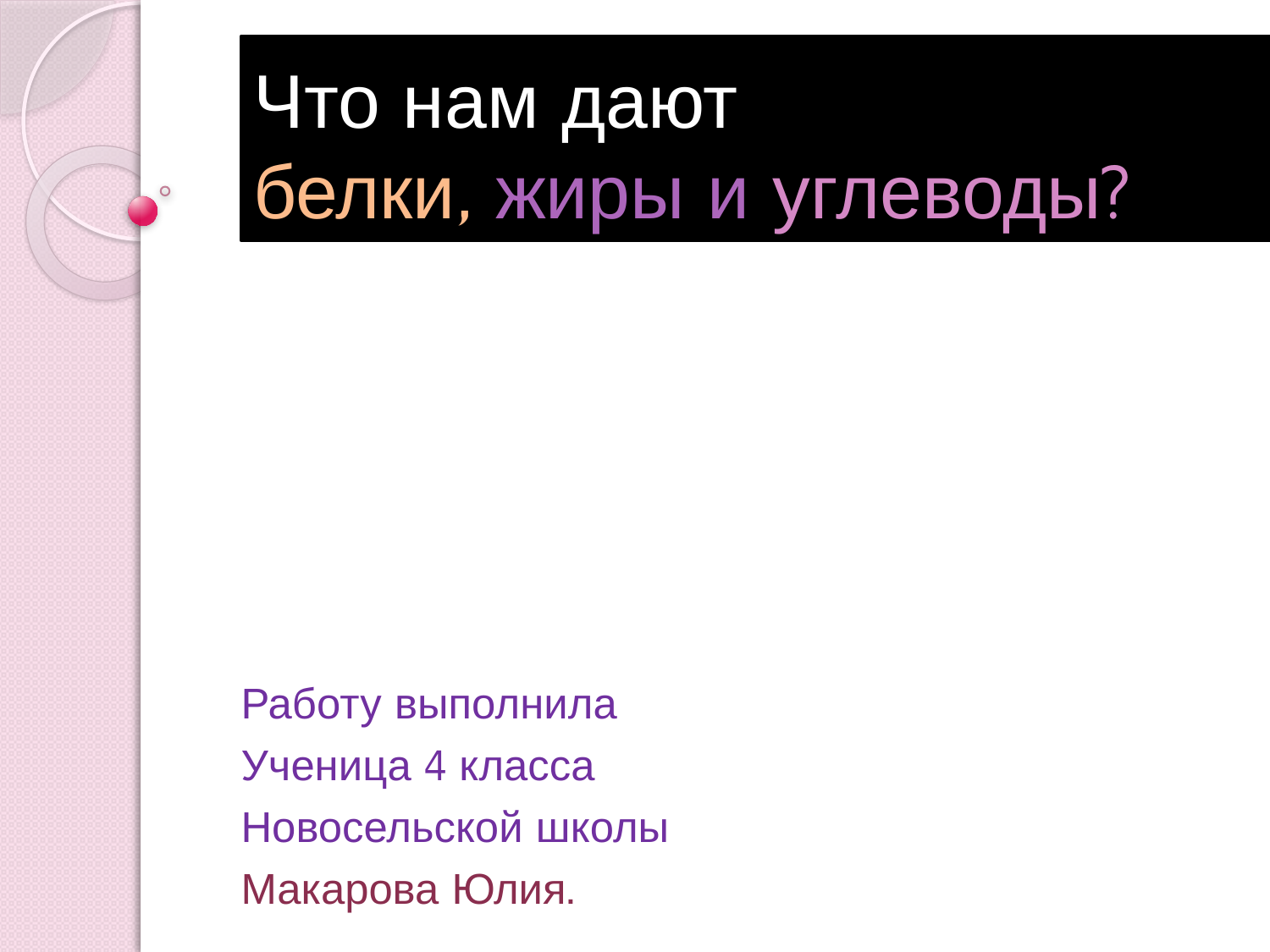

# Что нам дают белки, жиры и углеводы?
Работу выполнила
Ученица 4 класса
Новосельской школы
Макарова Юлия.